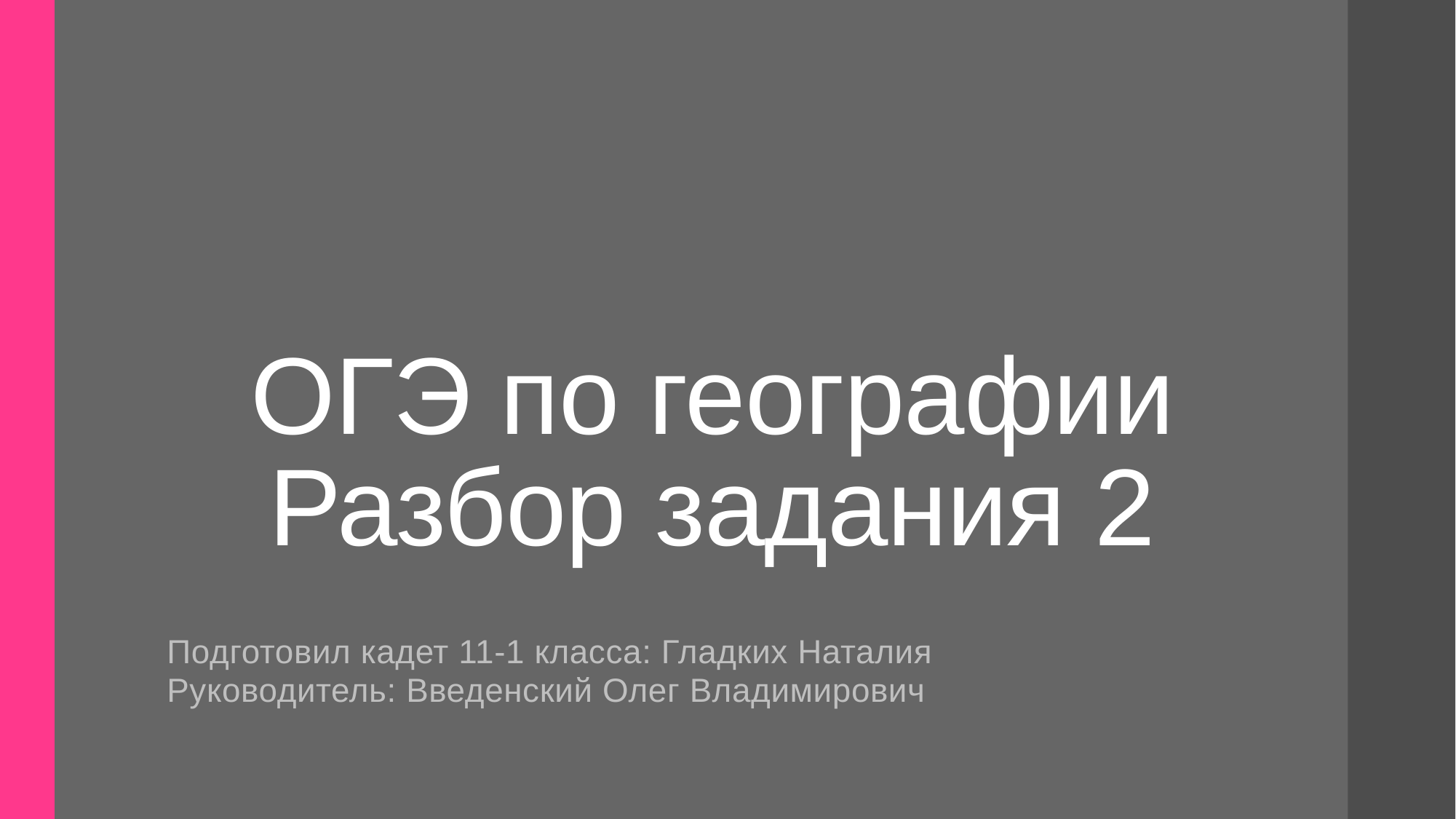

# ОГЭ по географии Разбор задания 2
Подготовил кадет 11-1 класса: Гладких Наталия
Руководитель: Введенский Олег Владимирович